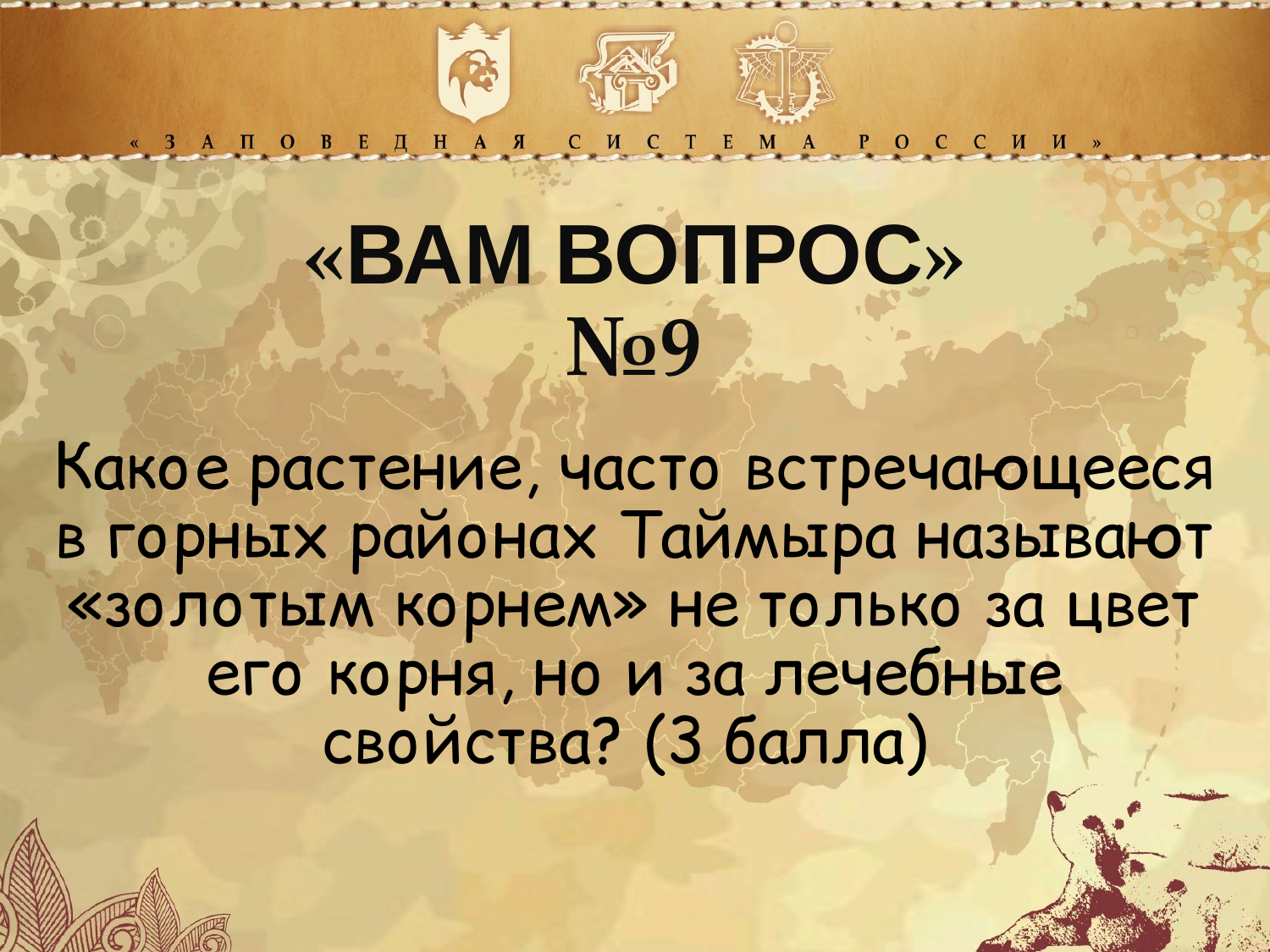

«ВАМ ВОПРОС»
№9
Какое растение, часто встречающееся в горных районах Таймыра называют «золотым корнем» не только за цвет его корня, но и за лечебные свойства? (3 балла)